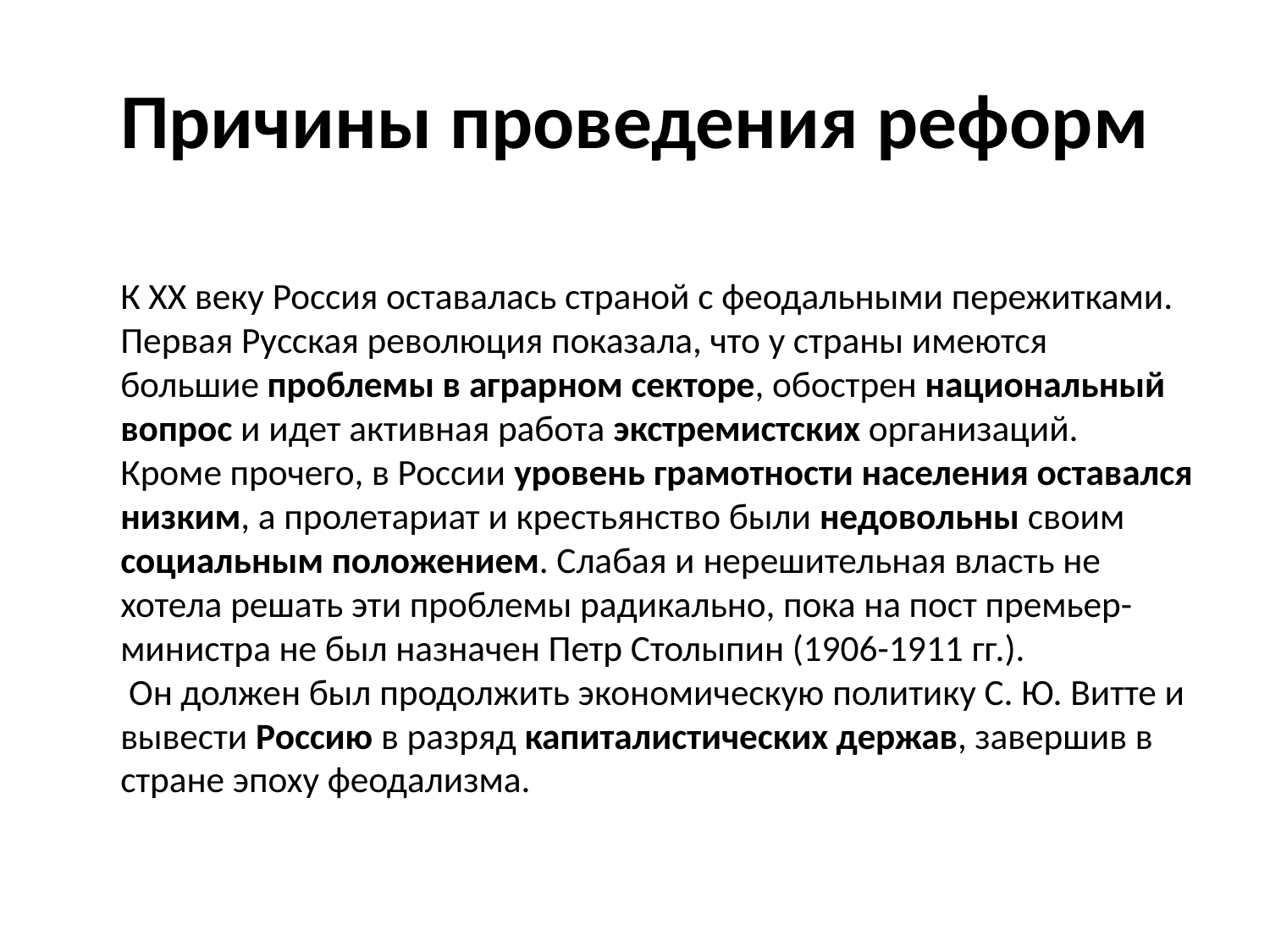

# Причины проведения реформ
К ХХ веку Россия оставалась страной с феодальными пережитками. Первая Русская революция показала, что у страны имеются большие проблемы в аграрном секторе, обострен национальный вопрос и идет активная работа экстремистских организаций.
Кроме прочего, в России уровень грамотности населения оставался низким, а пролетариат и крестьянство были недовольны своим социальным положением. Слабая и нерешительная власть не хотела решать эти проблемы радикально, пока на пост премьер-министра не был назначен Петр Столыпин (1906-1911 гг.).
 Он должен был продолжить экономическую политику С. Ю. Витте и вывести Россию в разряд капиталистических держав, завершив в стране эпоху феодализма.